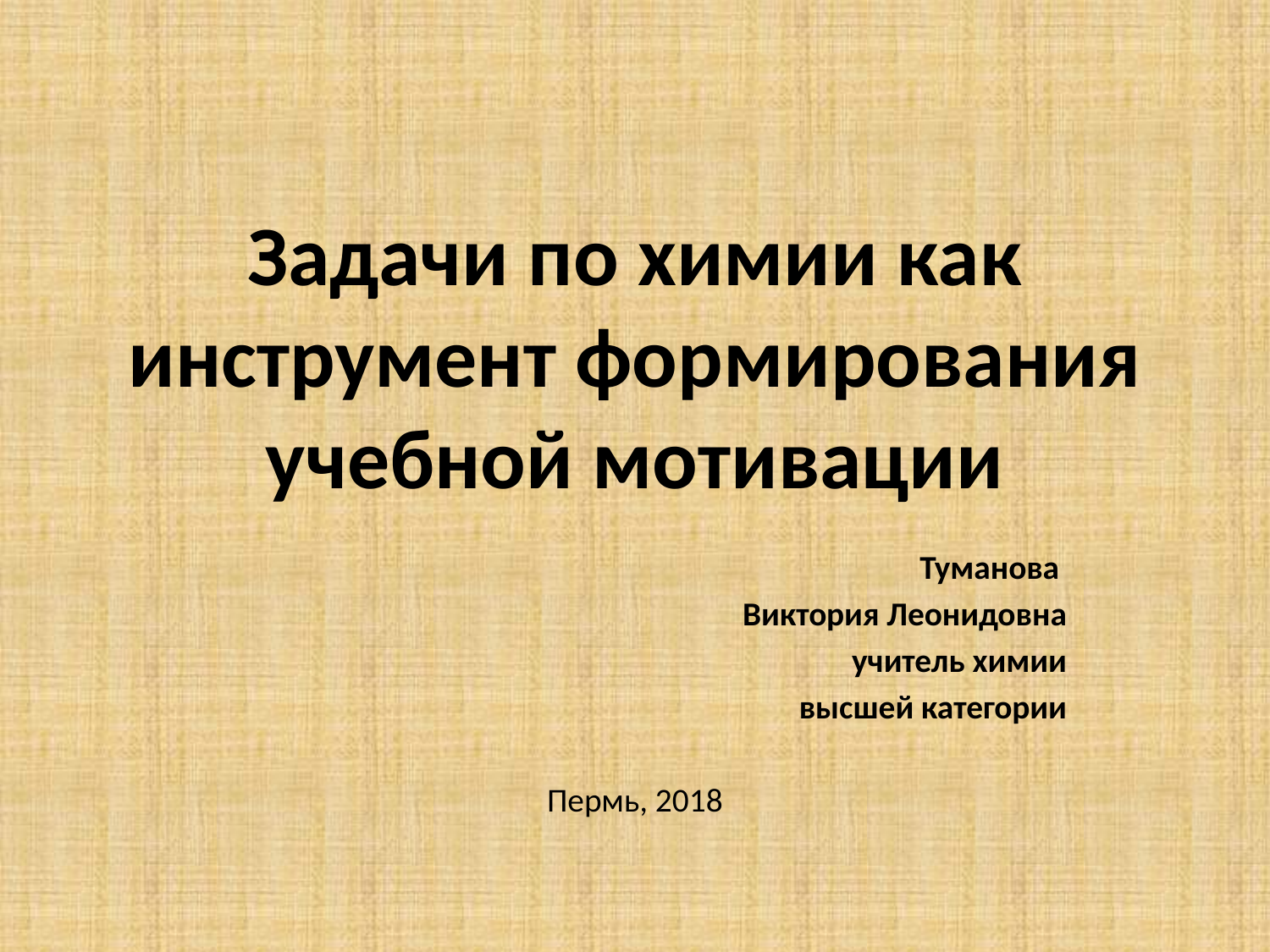

# Задачи по химии как инструмент формирования учебной мотивации
Туманова
Виктория Леонидовна
учитель химии
 высшей категории

Пермь, 2018